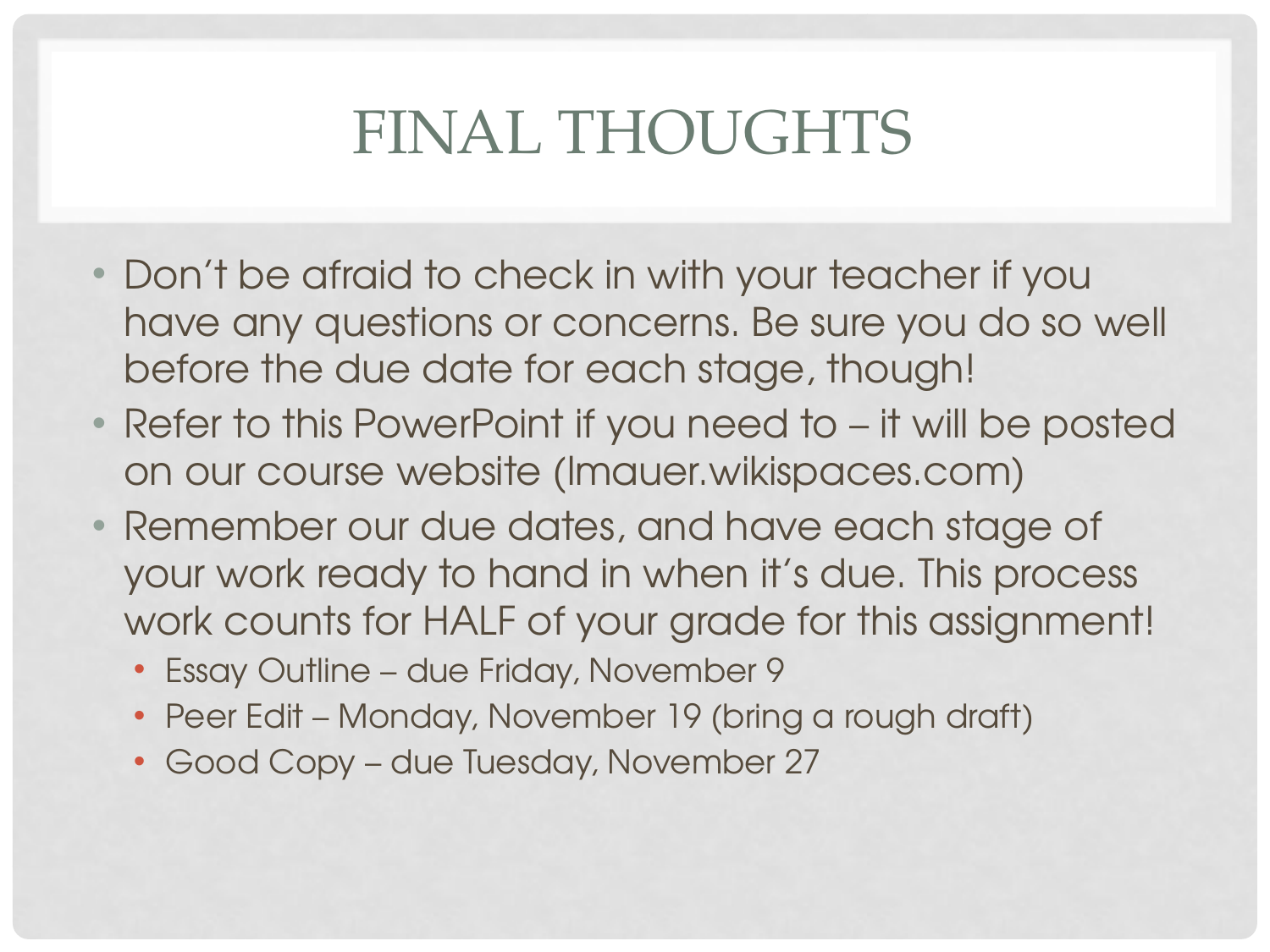

# FINAL THOUGHTS
Don’t be afraid to check in with your teacher if you have any questions or concerns. Be sure you do so well before the due date for each stage, though!
Refer to this PowerPoint if you need to – it will be posted on our course website (lmauer.wikispaces.com)
Remember our due dates, and have each stage of your work ready to hand in when it’s due. This process work counts for HALF of your grade for this assignment!
Essay Outline – due Friday, November 9
Peer Edit – Monday, November 19 (bring a rough draft)
Good Copy – due Tuesday, November 27